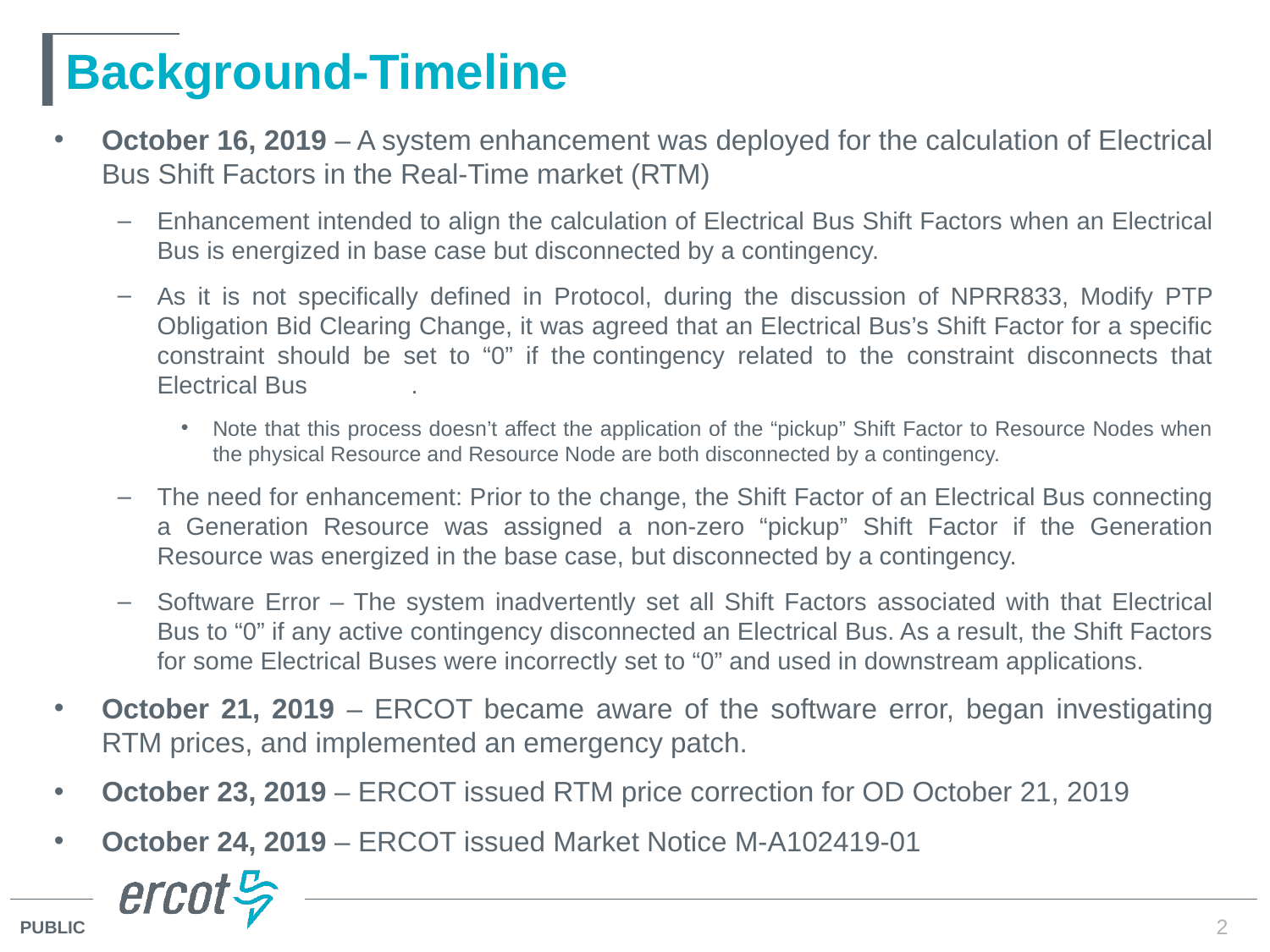

# Background-Timeline
October 16, 2019 – A system enhancement was deployed for the calculation of Electrical Bus Shift Factors in the Real-Time market (RTM)
Enhancement intended to align the calculation of Electrical Bus Shift Factors when an Electrical Bus is energized in base case but disconnected by a contingency.
As it is not specifically defined in Protocol, during the discussion of NPRR833, Modify PTP Obligation Bid Clearing Change, it was agreed that an Electrical Bus’s Shift Factor for a specific constraint should be set to “0” if the contingency related to the constraint disconnects that Electrical Bus	.
Note that this process doesn’t affect the application of the “pickup” Shift Factor to Resource Nodes when the physical Resource and Resource Node are both disconnected by a contingency.
The need for enhancement: Prior to the change, the Shift Factor of an Electrical Bus connecting a Generation Resource was assigned a non-zero “pickup” Shift Factor if the Generation Resource was energized in the base case, but disconnected by a contingency.
Software Error – The system inadvertently set all Shift Factors associated with that Electrical Bus to “0” if any active contingency disconnected an Electrical Bus. As a result, the Shift Factors for some Electrical Buses were incorrectly set to “0” and used in downstream applications.
October 21, 2019 – ERCOT became aware of the software error, began investigating RTM prices, and implemented an emergency patch.
October 23, 2019 – ERCOT issued RTM price correction for OD October 21, 2019
October 24, 2019 – ERCOT issued Market Notice M-A102419-01

2